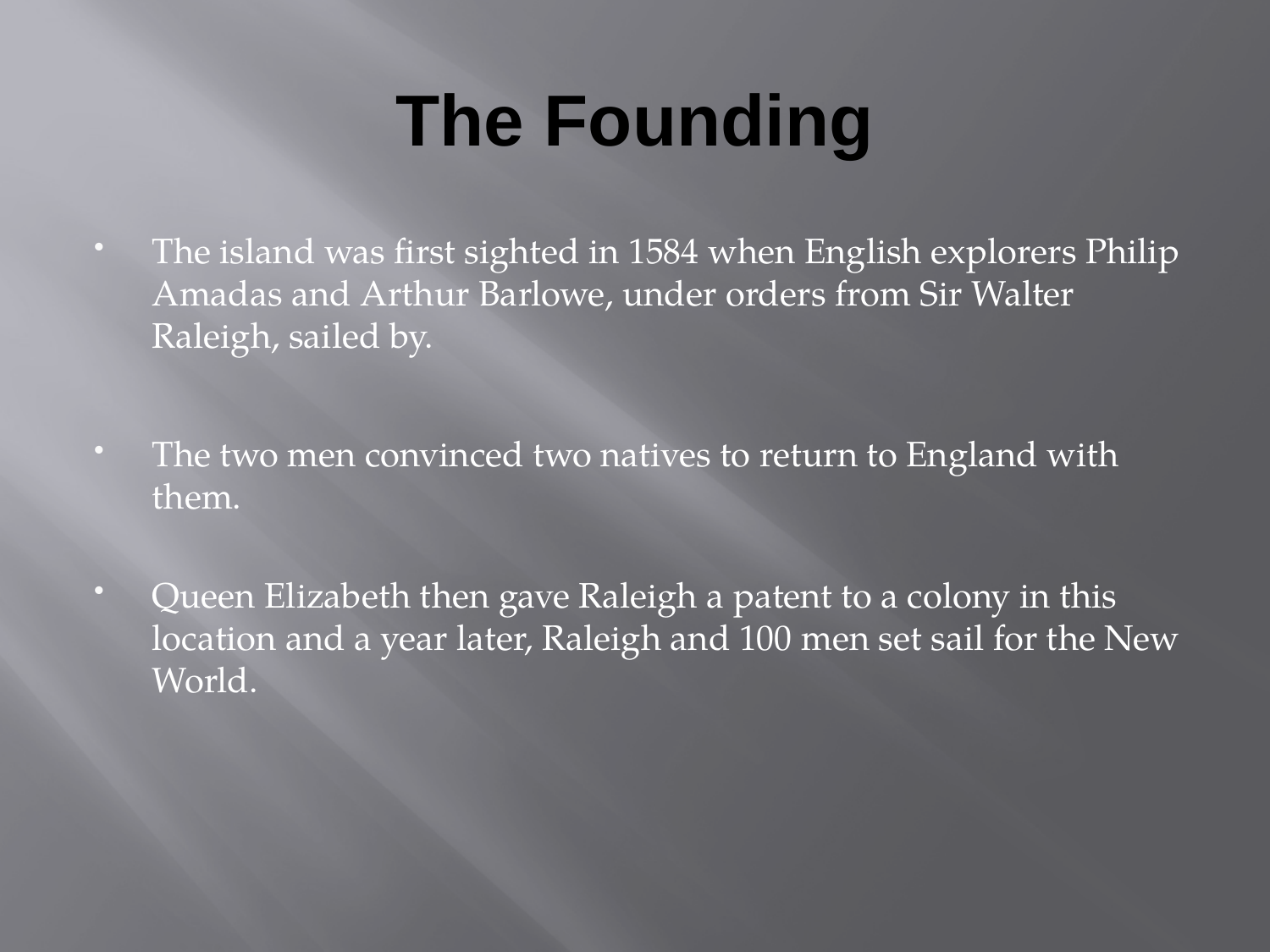

# The Founding
The island was first sighted in 1584 when English explorers Philip Amadas and Arthur Barlowe, under orders from Sir Walter Raleigh, sailed by.

The two men convinced two natives to return to England with them.

Queen Elizabeth then gave Raleigh a patent to a colony in this location and a year later, Raleigh and 100 men set sail for the New World.